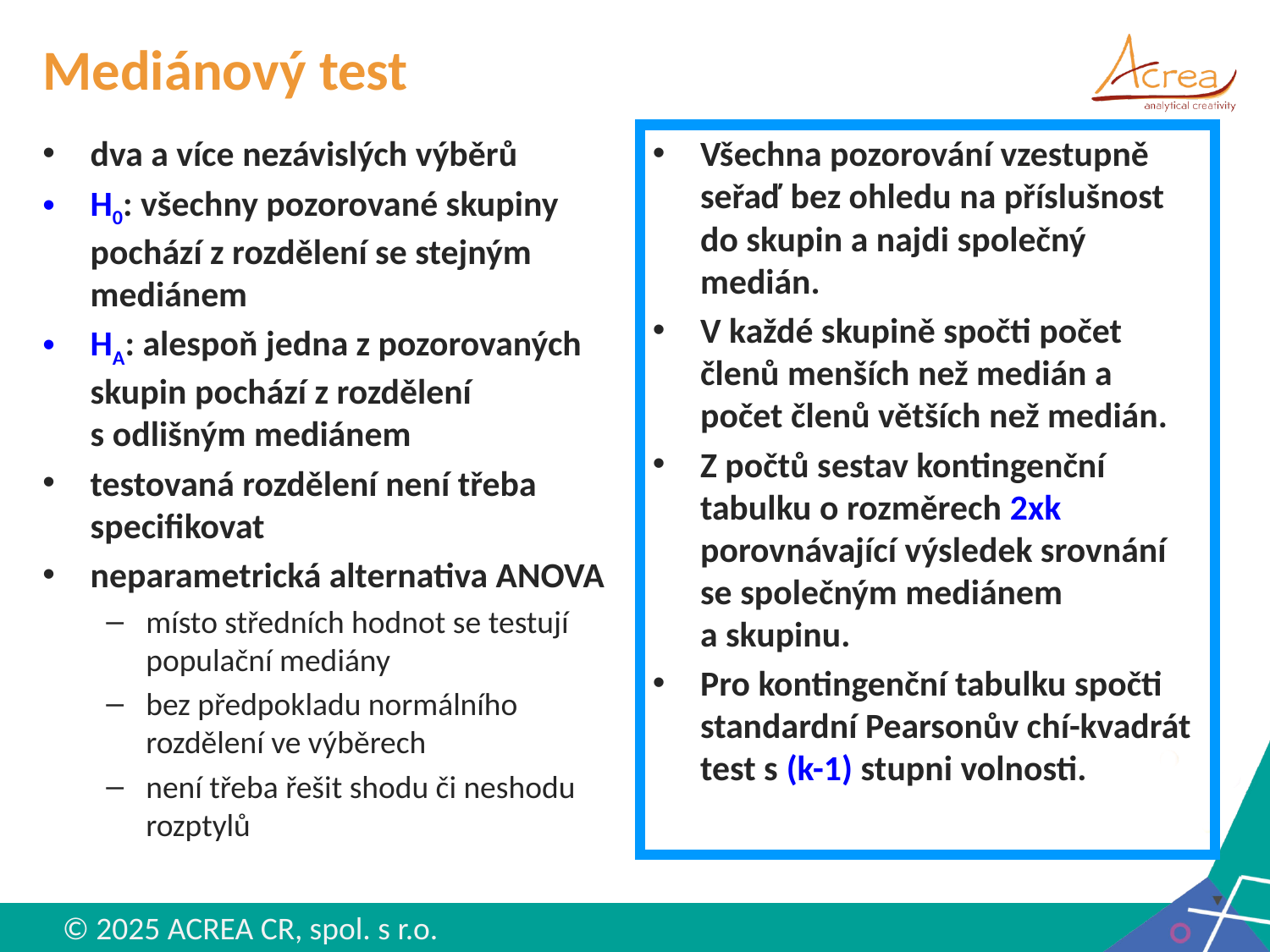

# Mediánový test
dva a více nezávislých výběrů
H0: všechny pozorované skupiny pochází z rozdělení se stejným mediánem
HA: alespoň jedna z pozorovaných skupin pochází z rozdělení s odlišným mediánem
testovaná rozdělení není třeba specifikovat
neparametrická alternativa ANOVA
místo středních hodnot se testují populační mediány
bez předpokladu normálního rozdělení ve výběrech
není třeba řešit shodu či neshodu rozptylů
Všechna pozorování vzestupně seřaď bez ohledu na příslušnost do skupin a najdi společný medián.
V každé skupině spočti počet členů menších než medián a počet členů větších než medián.
Z počtů sestav kontingenční tabulku o rozměrech 2xk porovnávající výsledek srovnání se společným mediánem a skupinu.
Pro kontingenční tabulku spočti standardní Pearsonův chí-kvadrát test s (k-1) stupni volnosti.